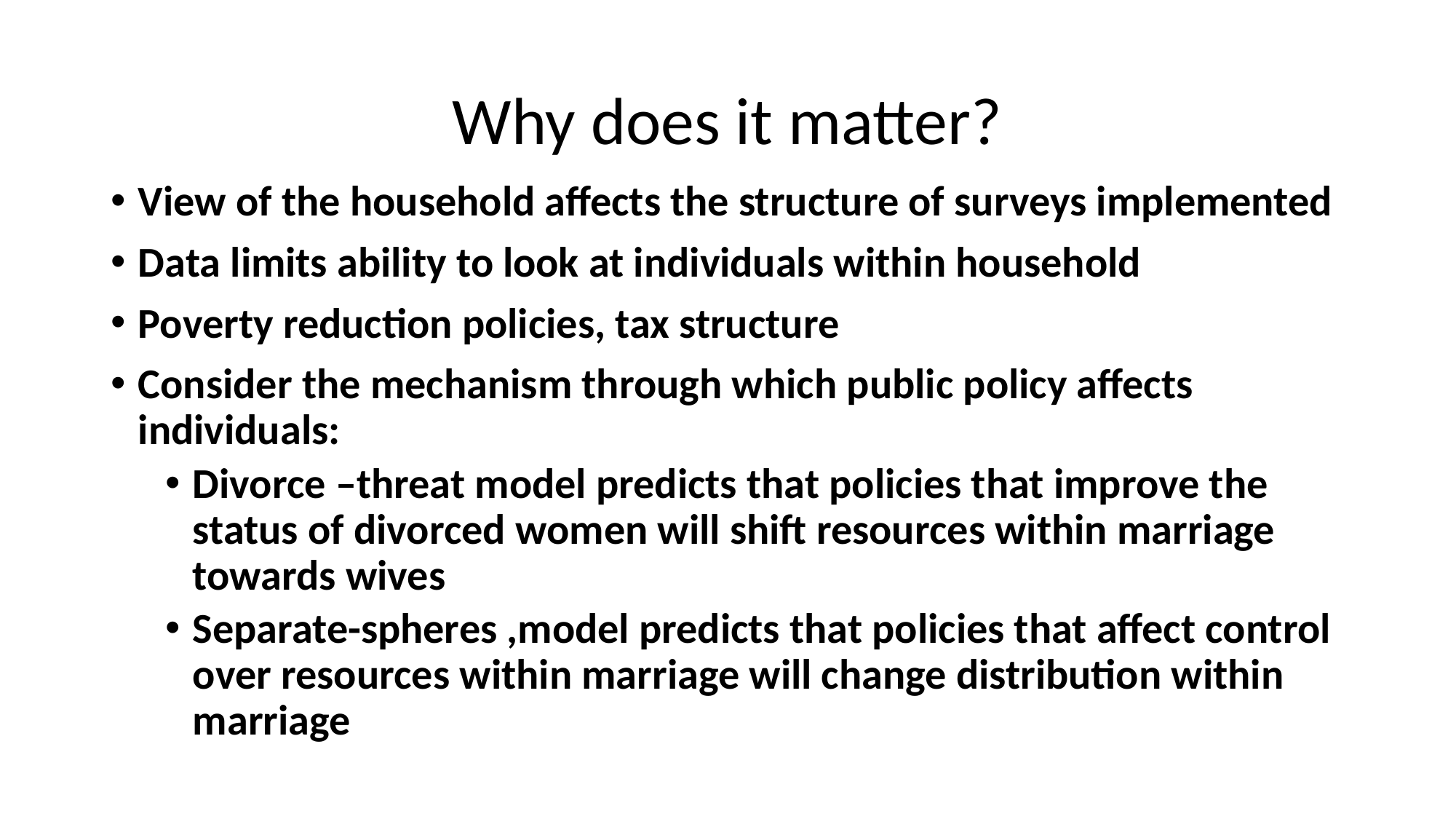

# Why does it matter?
View of the household affects the structure of surveys implemented
Data limits ability to look at individuals within household
Poverty reduction policies, tax structure
Consider the mechanism through which public policy affects individuals:
Divorce –threat model predicts that policies that improve the status of divorced women will shift resources within marriage towards wives
Separate-spheres ,model predicts that policies that affect control over resources within marriage will change distribution within marriage